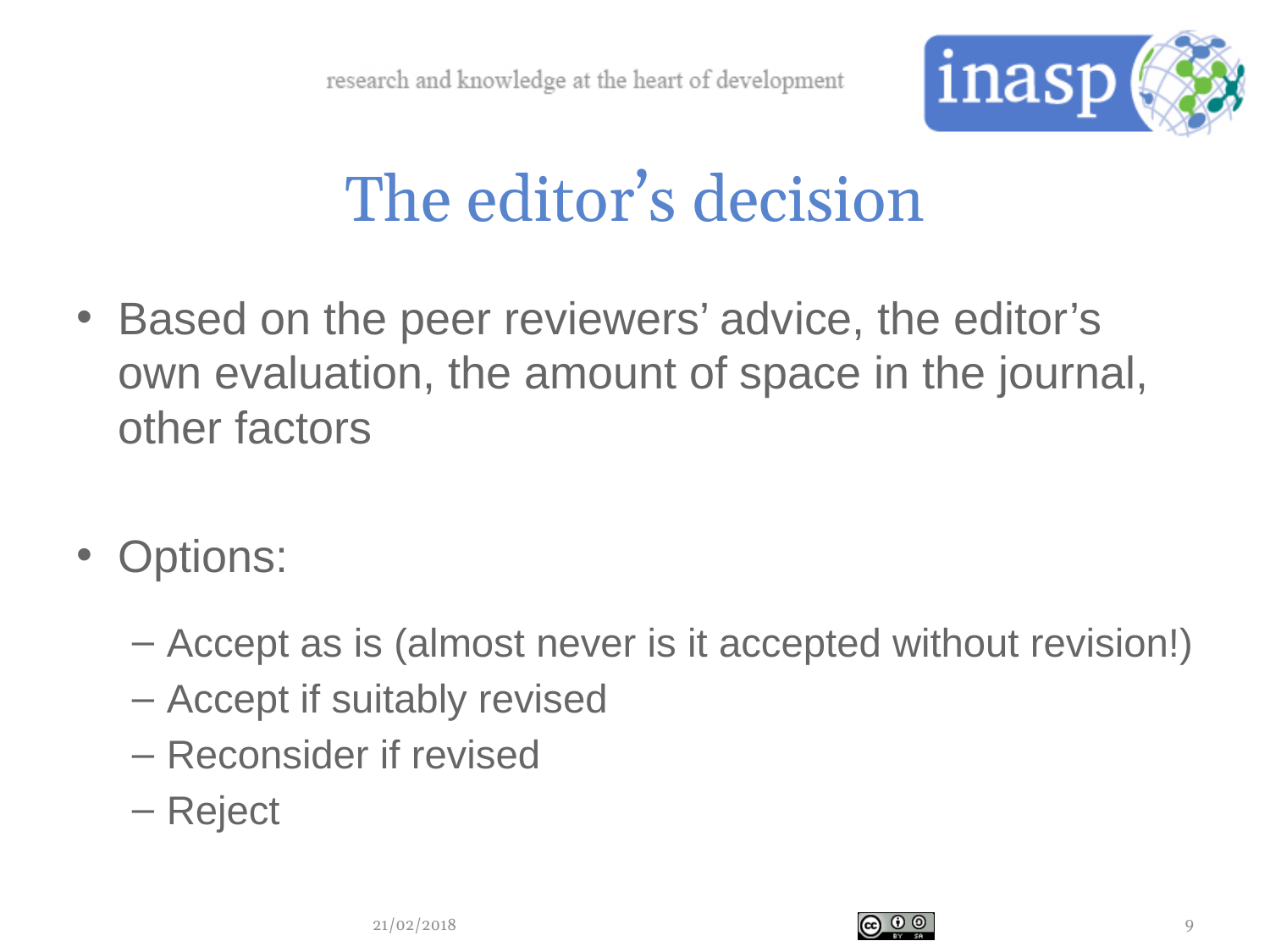

The editor’s decision
Based on the peer reviewers’ advice, the editor’s own evaluation, the amount of space in the journal, other factors

Options:

Accept as is (almost never is it accepted without revision!)
Accept if suitably revised
Reconsider if revised
Reject
21/02/2018

9